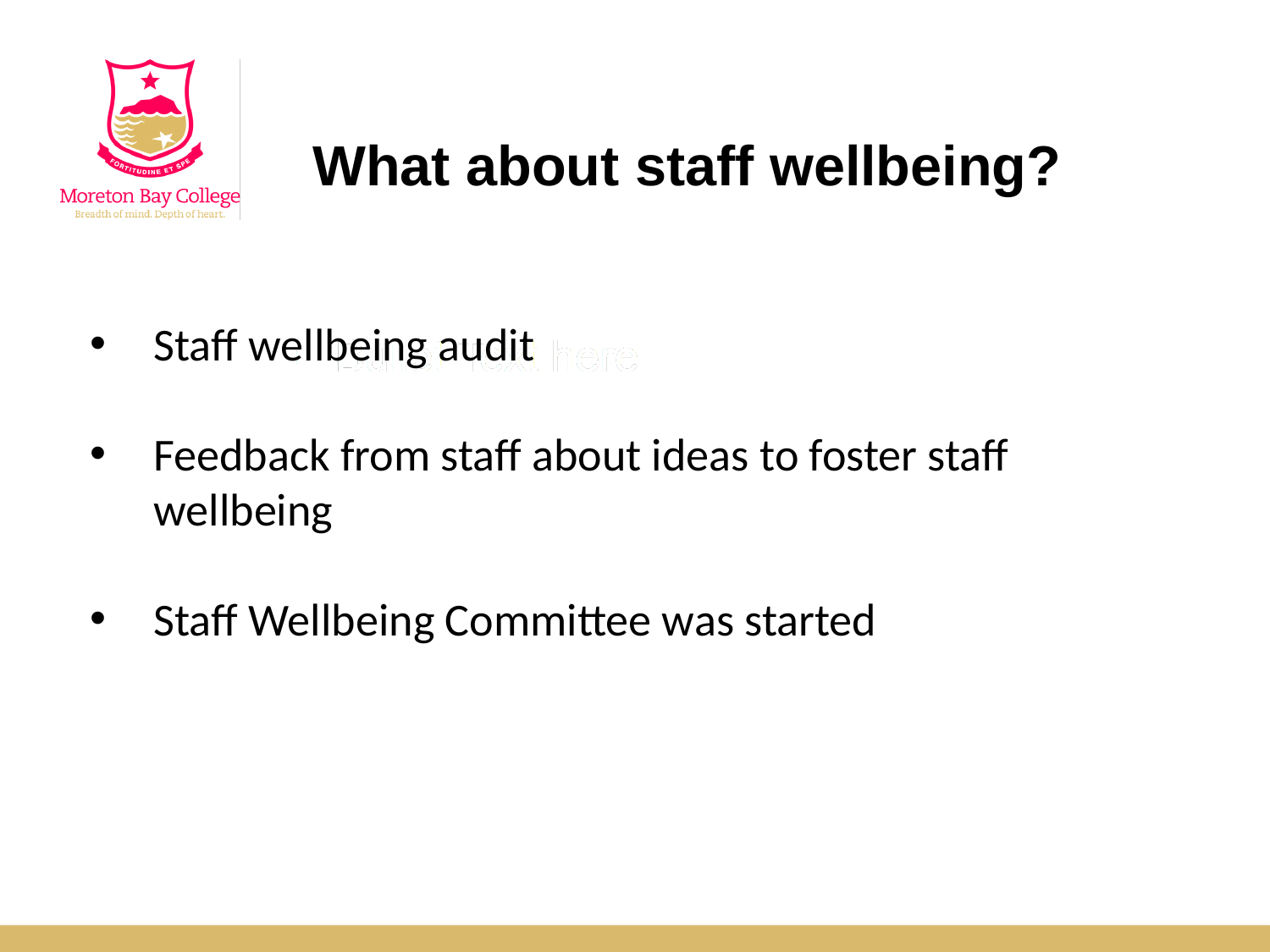

# What about staff wellbeing?
Staff wellbeing audit

Feedback from staff about ideas to foster staff wellbeing

Staff Wellbeing Committee was started